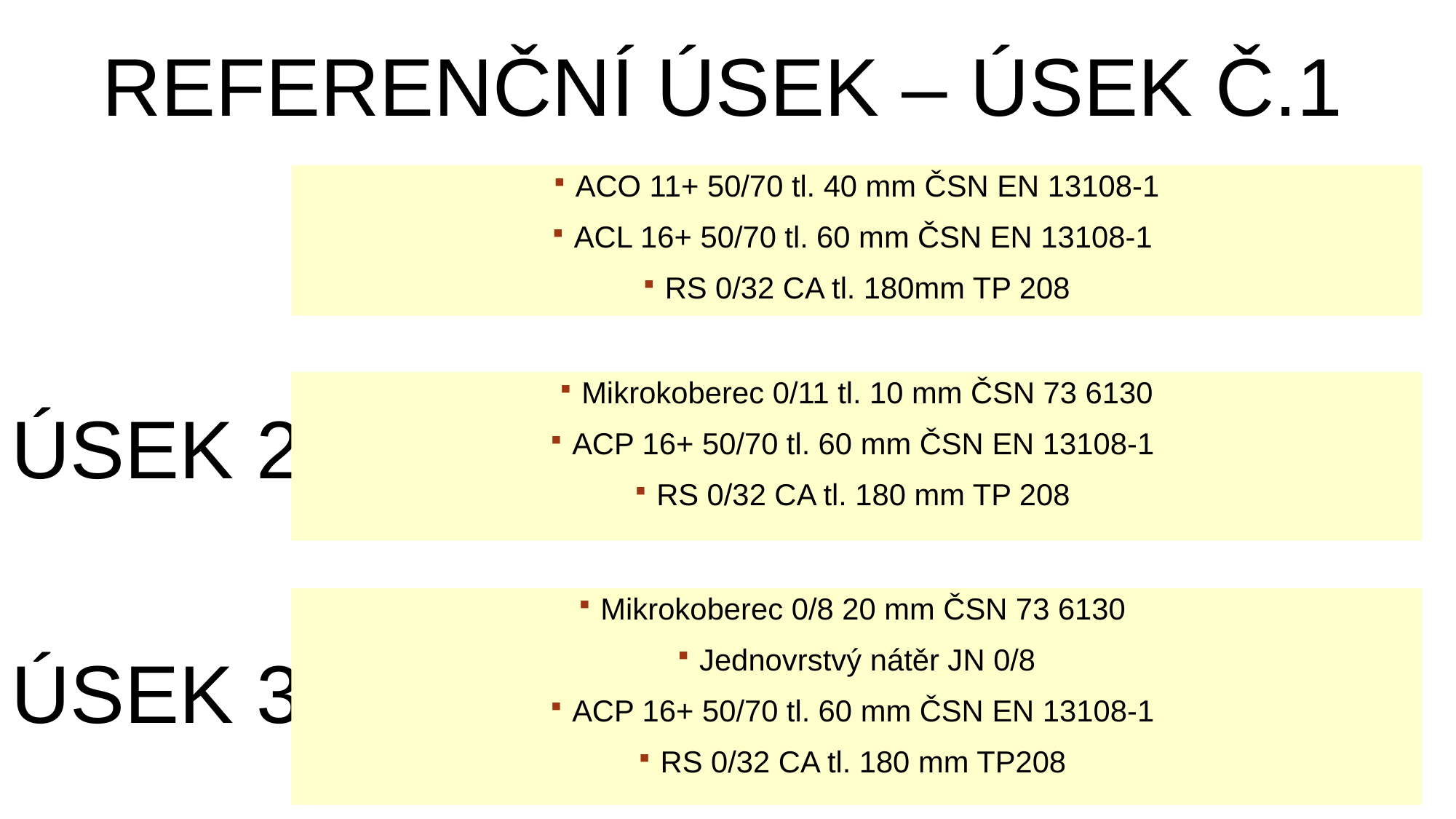

# Referenční úsek – úsek č.1
ACO 11+ 50/70 tl. 40 mm ČSN EN 13108-1
ACL 16+ 50/70 tl. 60 mm ČSN EN 13108-1
RS 0/32 CA tl. 180mm TP 208
Mikrokoberec 0/11 tl. 10 mm ČSN 73 6130
ACP 16+ 50/70 tl. 60 mm ČSN EN 13108-1
RS 0/32 CA tl. 180 mm TP 208
Úsek 2
Mikrokoberec 0/8 20 mm ČSN 73 6130
Jednovrstvý nátěr JN 0/8
ACP 16+ 50/70 tl. 60 mm ČSN EN 13108-1
RS 0/32 CA tl. 180 mm TP208
Úsek 3